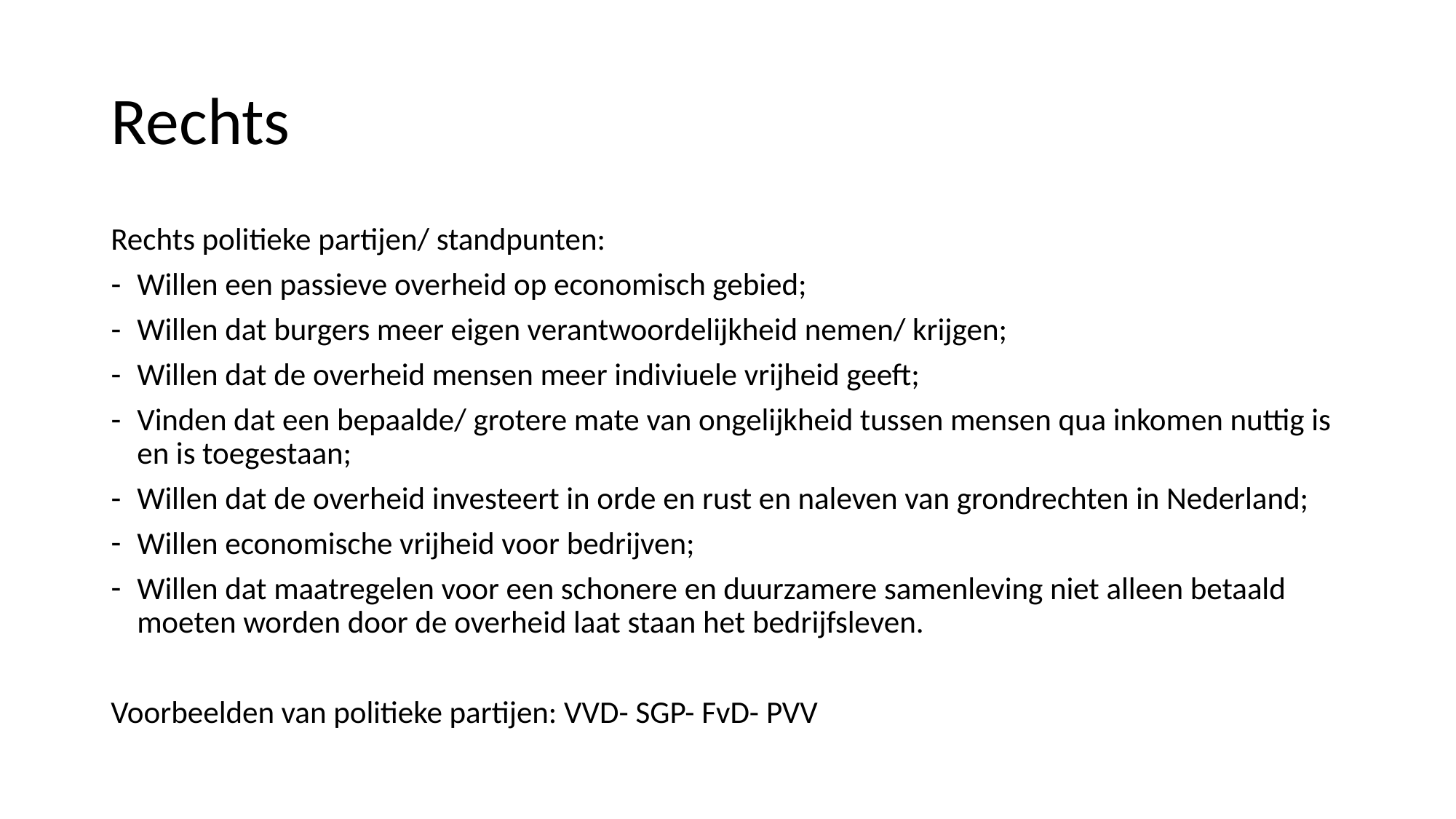

# Rechts
Rechts politieke partijen/ standpunten:
Willen een passieve overheid op economisch gebied;
Willen dat burgers meer eigen verantwoordelijkheid nemen/ krijgen;
Willen dat de overheid mensen meer indiviuele vrijheid geeft;
Vinden dat een bepaalde/ grotere mate van ongelijkheid tussen mensen qua inkomen nuttig is en is toegestaan;
Willen dat de overheid investeert in orde en rust en naleven van grondrechten in Nederland;
Willen economische vrijheid voor bedrijven;
Willen dat maatregelen voor een schonere en duurzamere samenleving niet alleen betaald moeten worden door de overheid laat staan het bedrijfsleven.

Voorbeelden van politieke partijen: VVD- SGP- FvD- PVV